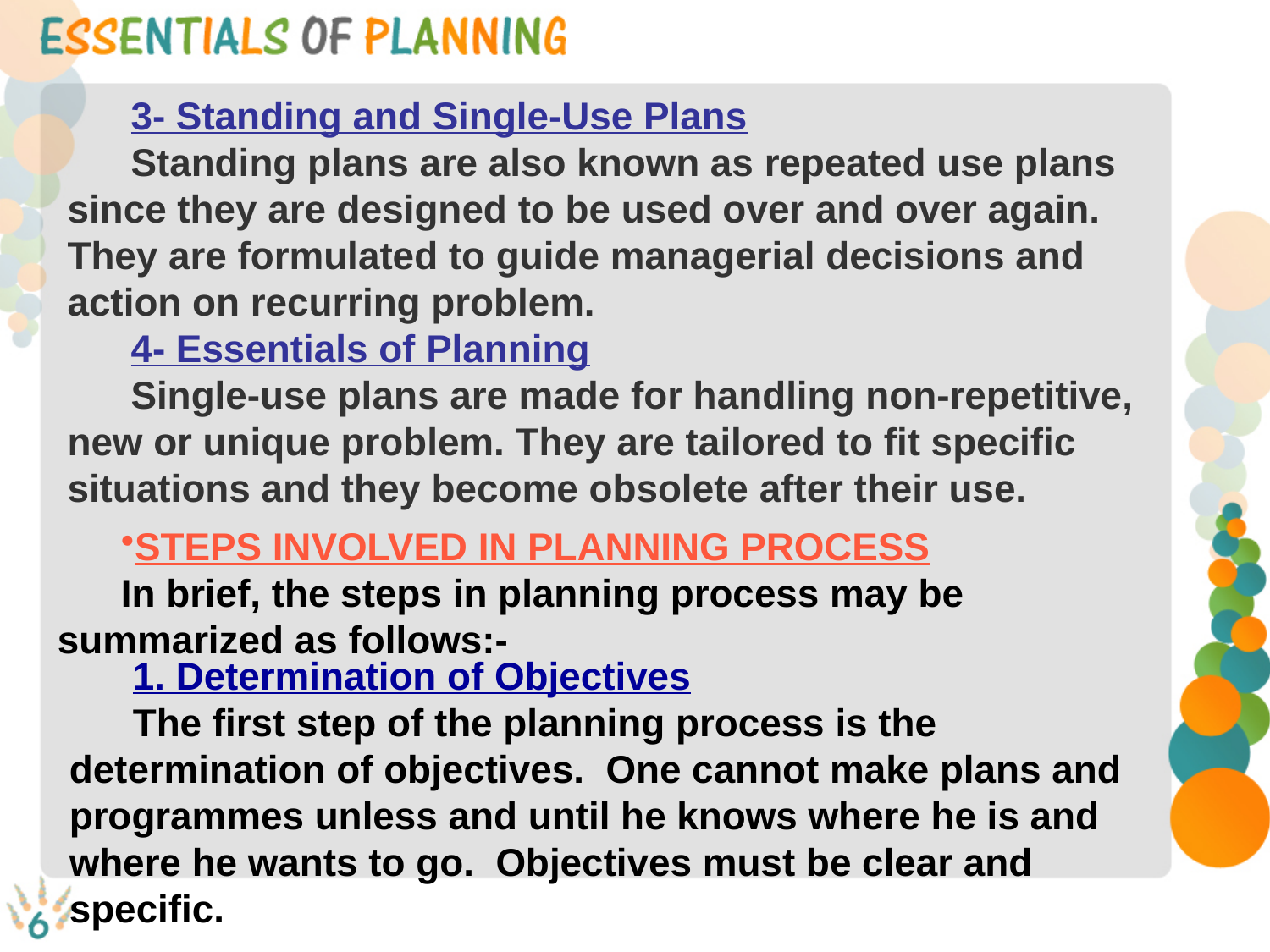

3- Standing and Single-Use Plans
Standing plans are also known as repeated use plans since they are designed to be used over and over again.  They are formulated to guide managerial decisions and action on recurring problem.
4- Essentials of Planning
Single-use plans are made for handling non-repetitive, new or unique problem. They are tailored to fit specific situations and they become obsolete after their use.
STEPS INVOLVED IN PLANNING PROCESS
In brief, the steps in planning process may be summarized as follows:-
1. Determination of Objectives
The first step of the planning process is the determination of objectives.  One cannot make plans and programmes unless and until he knows where he is and where he wants to go.  Objectives must be clear and specific.